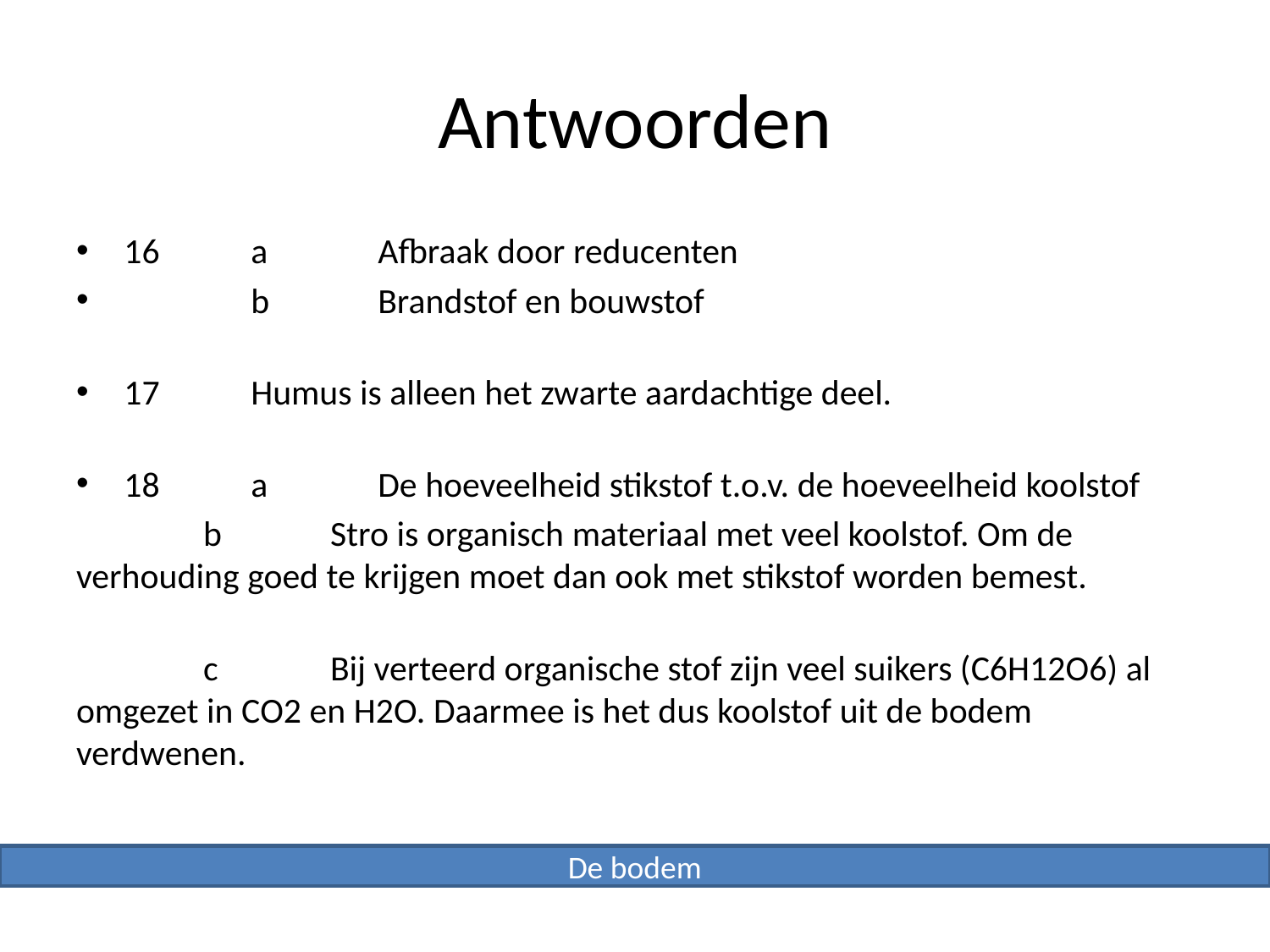

# Antwoorden
16	a	Afbraak door reducenten
	b	Brandstof en bouwstof
17	Humus is alleen het zwarte aardachtige deel.
18	a	De hoeveelheid stikstof t.o.v. de hoeveelheid koolstof
	b	Stro is organisch materiaal met veel koolstof. Om de verhouding goed te krijgen moet dan ook met stikstof worden bemest.
	c	Bij verteerd organische stof zijn veel suikers (C6H12O6) al omgezet in CO2 en H2O. Daarmee is het dus koolstof uit de bodem verdwenen.
De bodem